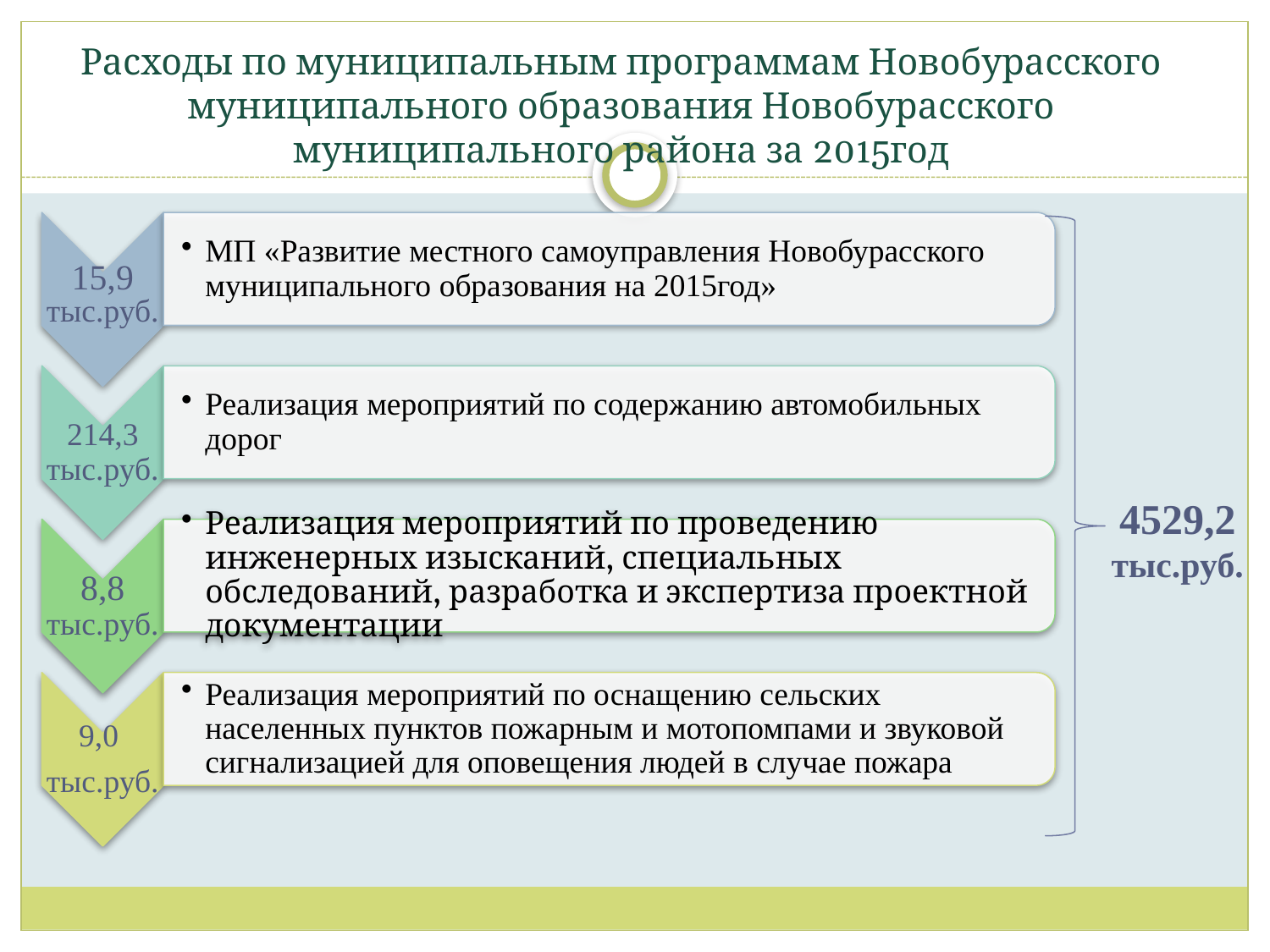

# Расходы по муниципальным программам Новобурасского муниципального образования Новобурасского муниципального района за 2015год
15,9
тыс.руб.
МП «Развитие местного самоуправления Новобурасского муниципального образования на 2015год»
214,3 тыс.руб.
Реализация мероприятий по содержанию автомобильных дорог
8,8
тыс.руб.
Реализация мероприятий по проведению инженерных изысканий, специальных обследований, разработка и экспертиза проектной документации
9,0
тыс.руб.
Реализация мероприятий по оснащению сельских населенных пунктов пожарным и мотопомпами и звуковой сигнализацией для оповещения людей в случае пожара

4529,2
тыс.руб.